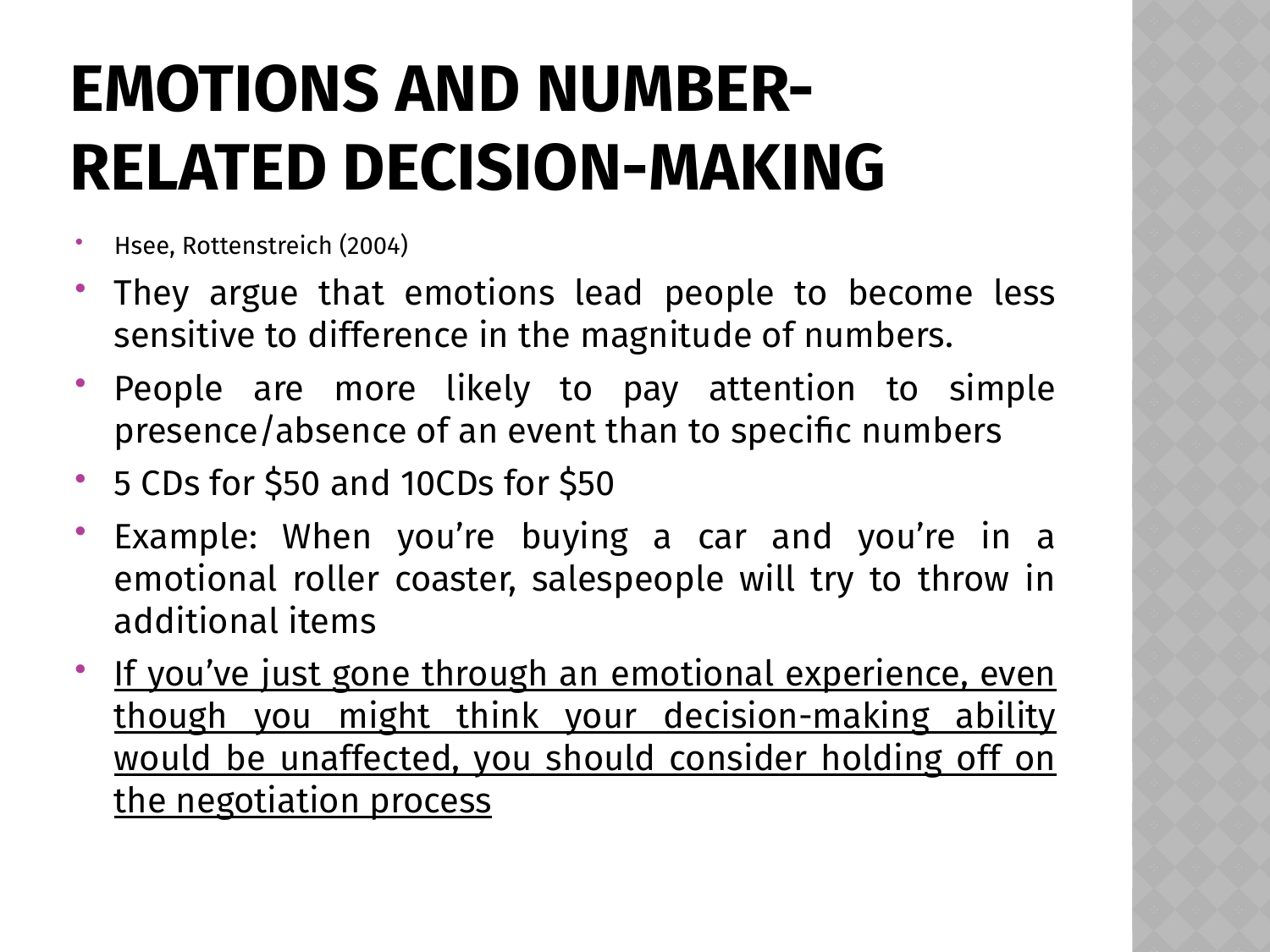

# Emotions and Number-related decision-making
Hsee, Rottenstreich (2004)
They argue that emotions lead people to become less sensitive to difference in the magnitude of numbers.
People are more likely to pay attention to simple presence/absence of an event than to specific numbers
5 CDs for $50 and 10CDs for $50
Example: When you’re buying a car and you’re in a emotional roller coaster, salespeople will try to throw in additional items
If you’ve just gone through an emotional experience, even though you might think your decision-making ability would be unaffected, you should consider holding off on the negotiation process